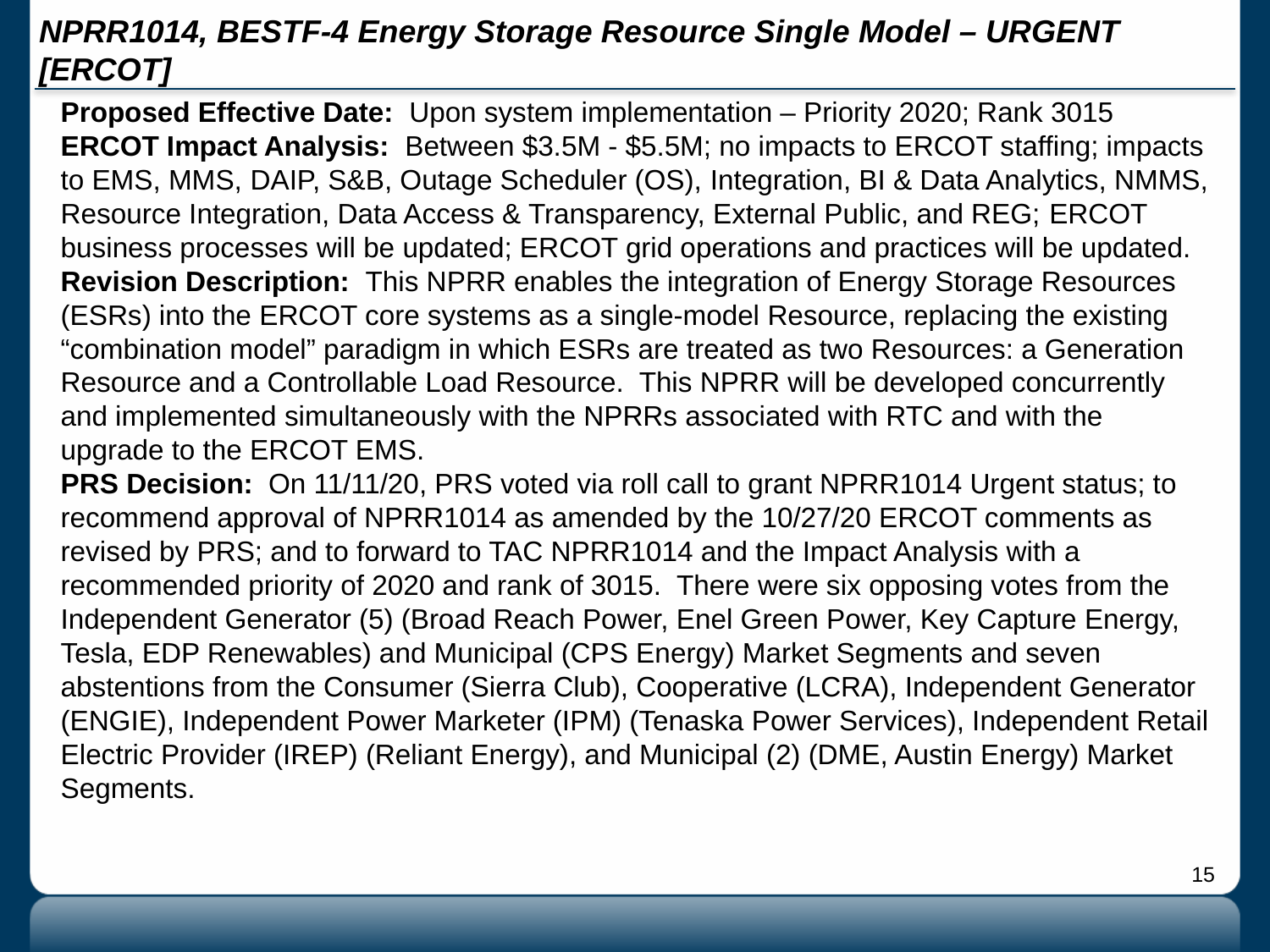

# NPRR1014, BESTF-4 Energy Storage Resource Single Model – URGENT [ERCOT]
Proposed Effective Date:  Upon system implementation – Priority 2020; Rank 3015
ERCOT Impact Analysis:  Between $3.5M - $5.5M; no impacts to ERCOT staffing; impacts to EMS, MMS, DAIP, S&B, Outage Scheduler (OS), Integration, BI & Data Analytics, NMMS, Resource Integration, Data Access & Transparency, External Public, and REG; ERCOT business processes will be updated; ERCOT grid operations and practices will be updated.
Revision Description:  This NPRR enables the integration of Energy Storage Resources (ESRs) into the ERCOT core systems as a single-model Resource, replacing the existing “combination model” paradigm in which ESRs are treated as two Resources: a Generation Resource and a Controllable Load Resource.  This NPRR will be developed concurrently and implemented simultaneously with the NPRRs associated with RTC and with the upgrade to the ERCOT EMS.
PRS Decision:  On 11/11/20, PRS voted via roll call to grant NPRR1014 Urgent status; to recommend approval of NPRR1014 as amended by the 10/27/20 ERCOT comments as revised by PRS; and to forward to TAC NPRR1014 and the Impact Analysis with a recommended priority of 2020 and rank of 3015.  There were six opposing votes from the Independent Generator (5) (Broad Reach Power, Enel Green Power, Key Capture Energy, Tesla, EDP Renewables) and Municipal (CPS Energy) Market Segments and seven abstentions from the Consumer (Sierra Club), Cooperative (LCRA), Independent Generator (ENGIE), Independent Power Marketer (IPM) (Tenaska Power Services), Independent Retail Electric Provider (IREP) (Reliant Energy), and Municipal (2) (DME, Austin Energy) Market Segments.